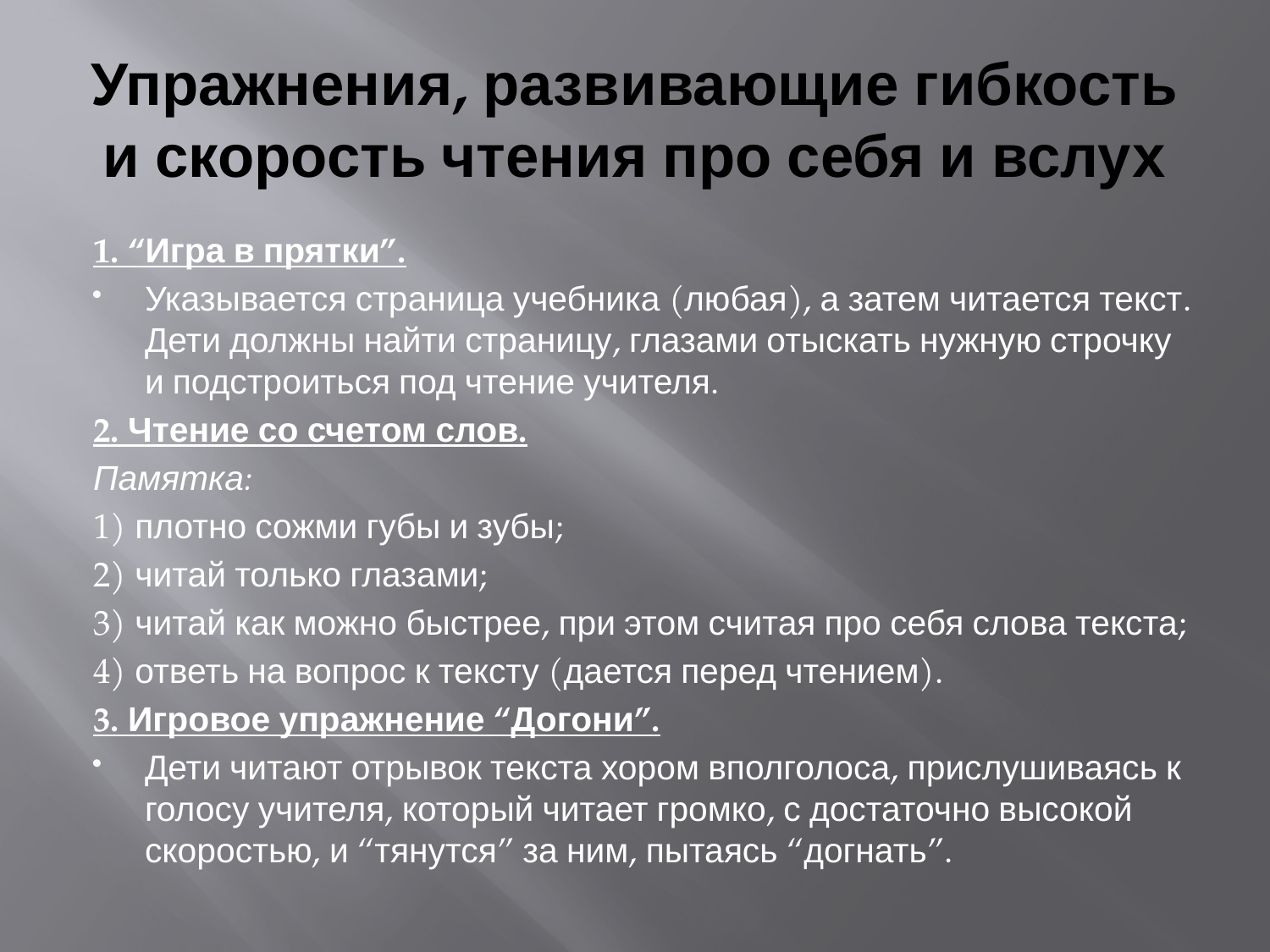

# Упражнения, развивающие гибкость и скорость чтения про себя и вслух
1. “Игра в прятки”.
Указывается страница учебника (любая), а затем читается текст. Дети должны найти страницу, глазами отыскать нужную строчку и подстроиться под чтение учителя.
2. Чтение со счетом слов.
Памятка:
1) плотно сожми губы и зубы;
2) читай только глазами;
3) читай как можно быстрее, при этом считая про себя слова текста;
4) ответь на вопрос к тексту (дается перед чтением).
3. Игровое упражнение “Догони”.
Дети читают отрывок текста хором вполголоса, прислушиваясь к голосу учителя, который читает громко, с достаточно высокой скоростью, и “тянутся” за ним, пытаясь “догнать”.